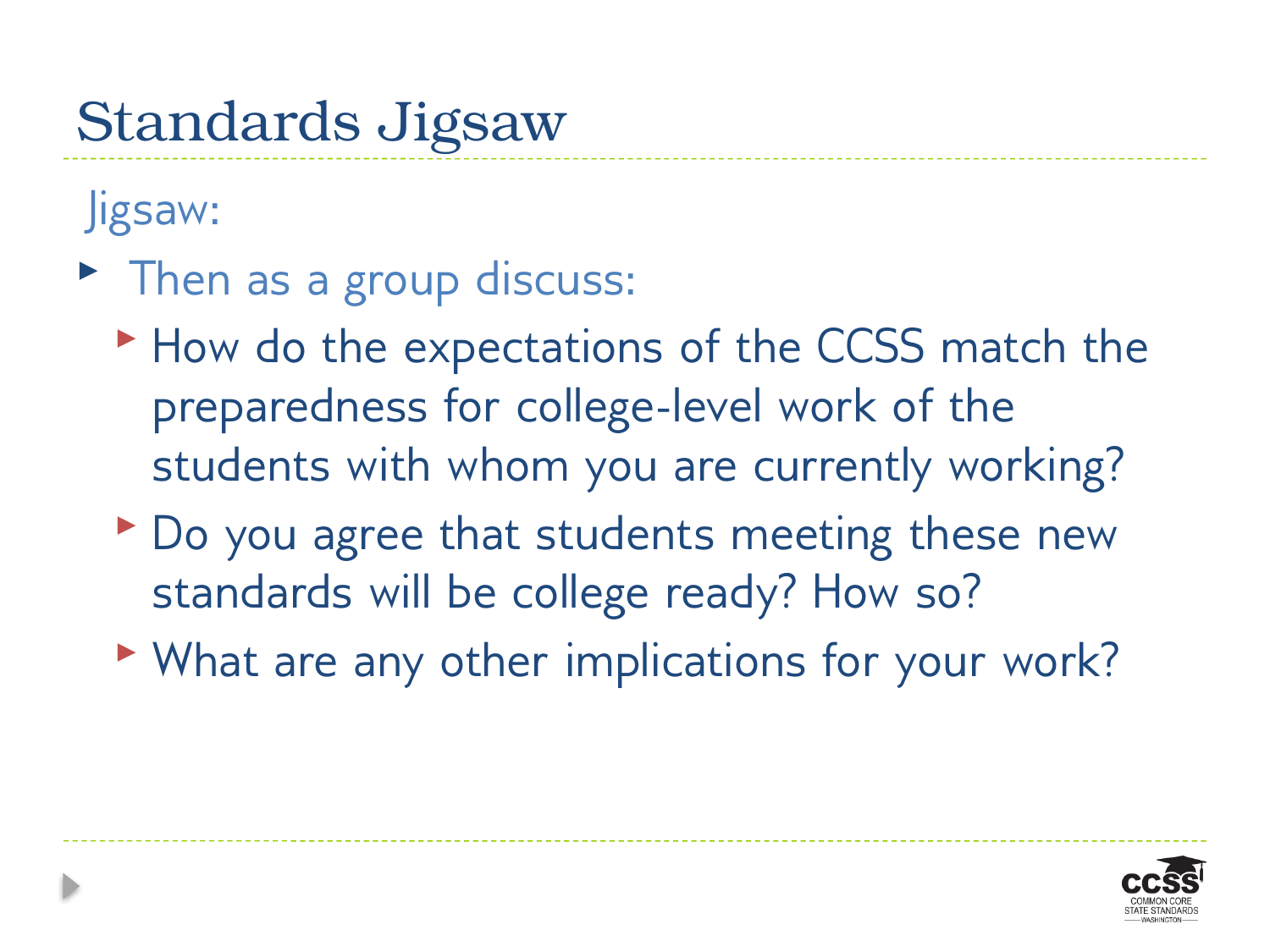

# Standards Jigsaw
Jigsaw:
 Then as a group discuss:
How do the expectations of the CCSS match the preparedness for college-level work of the students with whom you are currently working?
Do you agree that students meeting these new standards will be college ready? How so?
What are any other implications for your work?